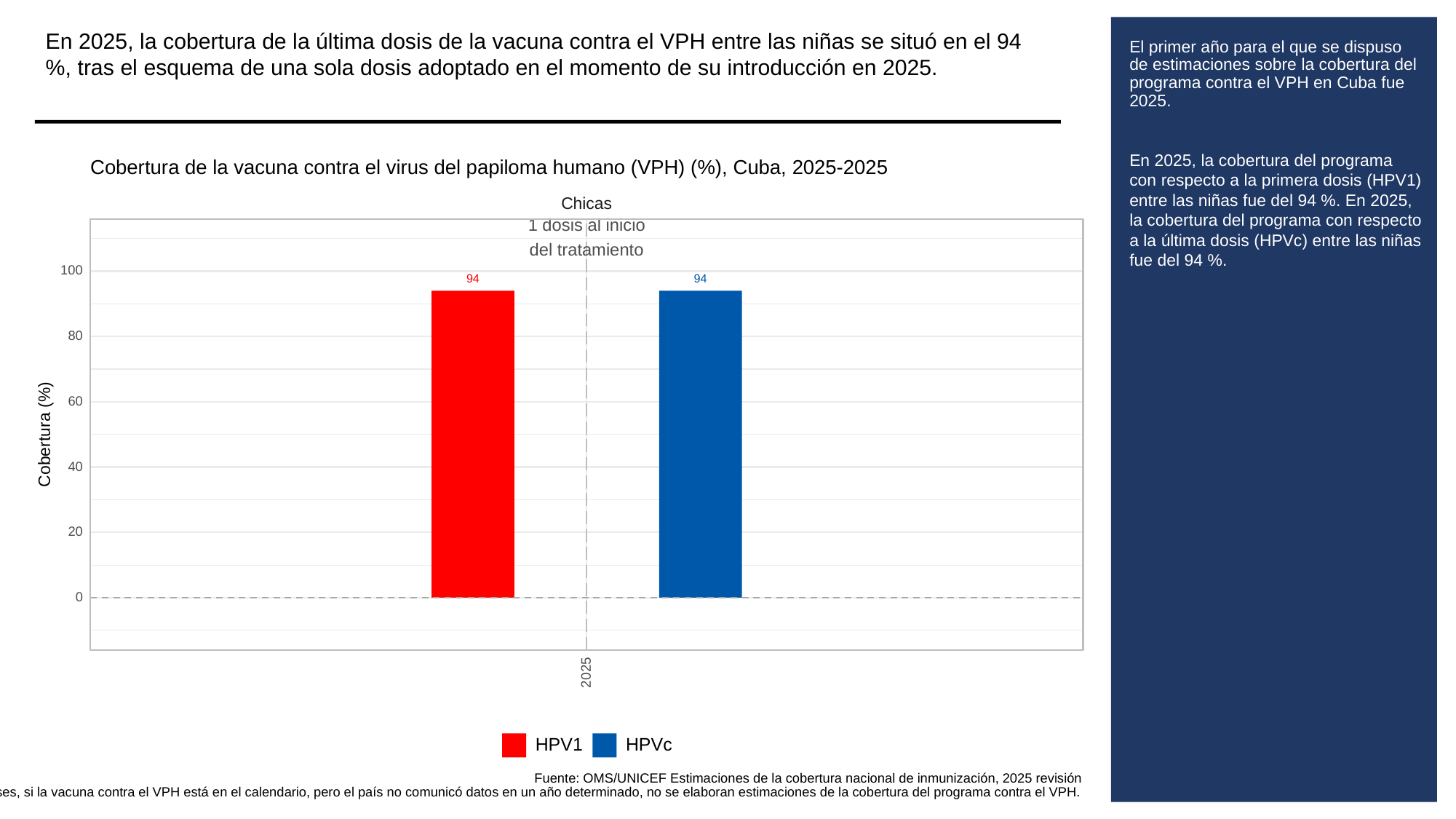

En 2025, la cobertura de la última dosis de la vacuna contra el VPH entre las niñas se situó en el 94 %, tras el esquema de una sola dosis adoptado en el momento de su introducción en 2025.
# El primer año para el que se dispuso de estimaciones sobre la cobertura del programa contra el VPH en Cuba fue 2025.

En 2025, la cobertura del programa con respecto a la primera dosis (HPV1) entre las niñas fue del 94 %. En 2025, la cobertura del programa con respecto a la última dosis (HPVc) entre las niñas fue del 94 %.

Cobertura de la vacuna contra el virus del papiloma humano (VPH) (%), Cuba, 2025-2025
Chicas

1 dosis al inicio

del tratamiento
100

94
94

80

60

Cobertura (%)

40

20

0

2025

HPVc
HPV1
Fuente: OMS/UNICEF Estimaciones de la cobertura nacional de inmunización, 2025 revisión
Para algunos países, si la vacuna contra el VPH está en el calendario, pero el país no comunicó datos en un año determinado, no se elaboran estimaciones de la cobertura del programa contra el VPH.